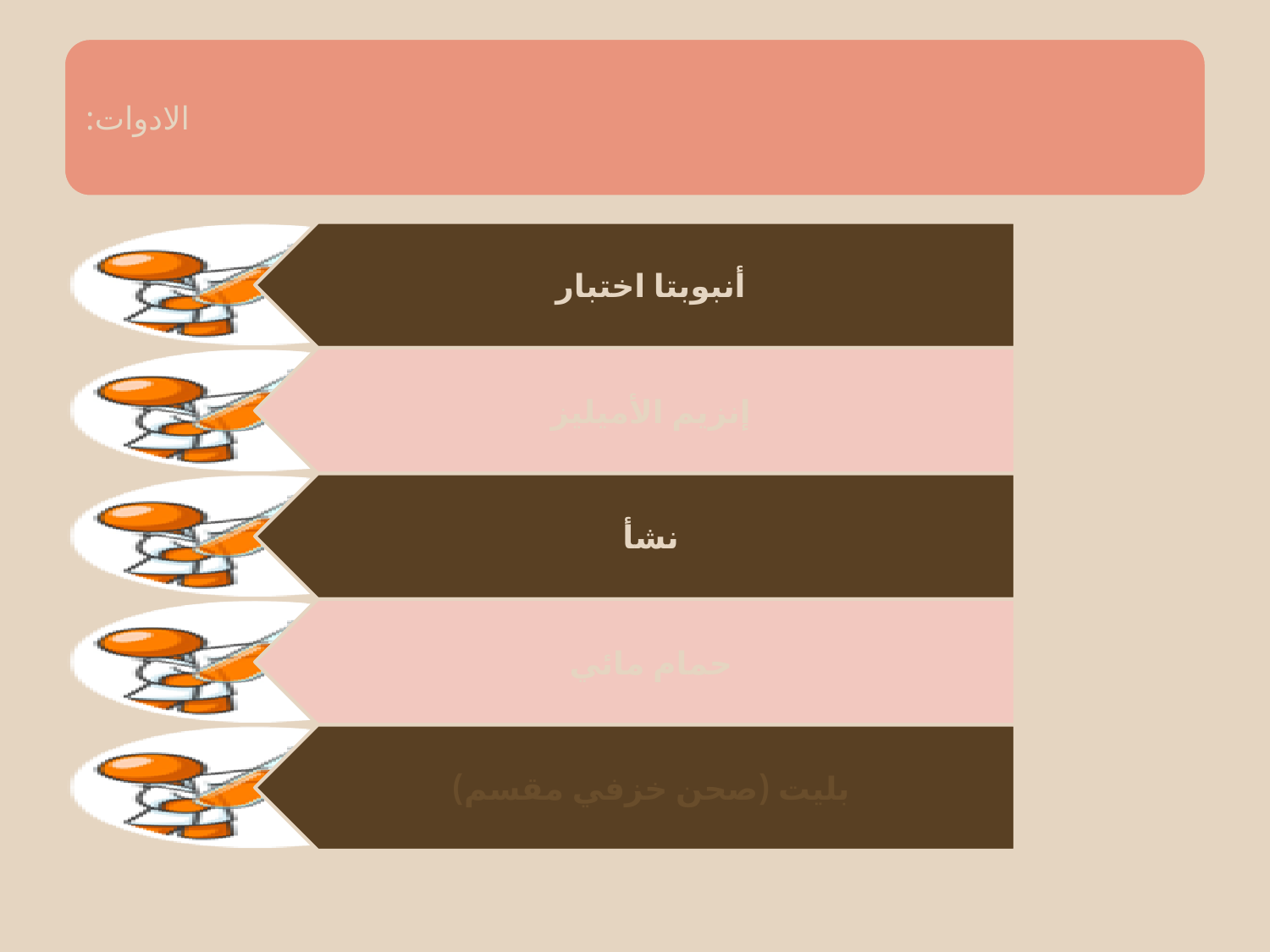

أنبوبتا اختبار
نشأ
حمام مائي
بليت (صحن خزفي مقسم)